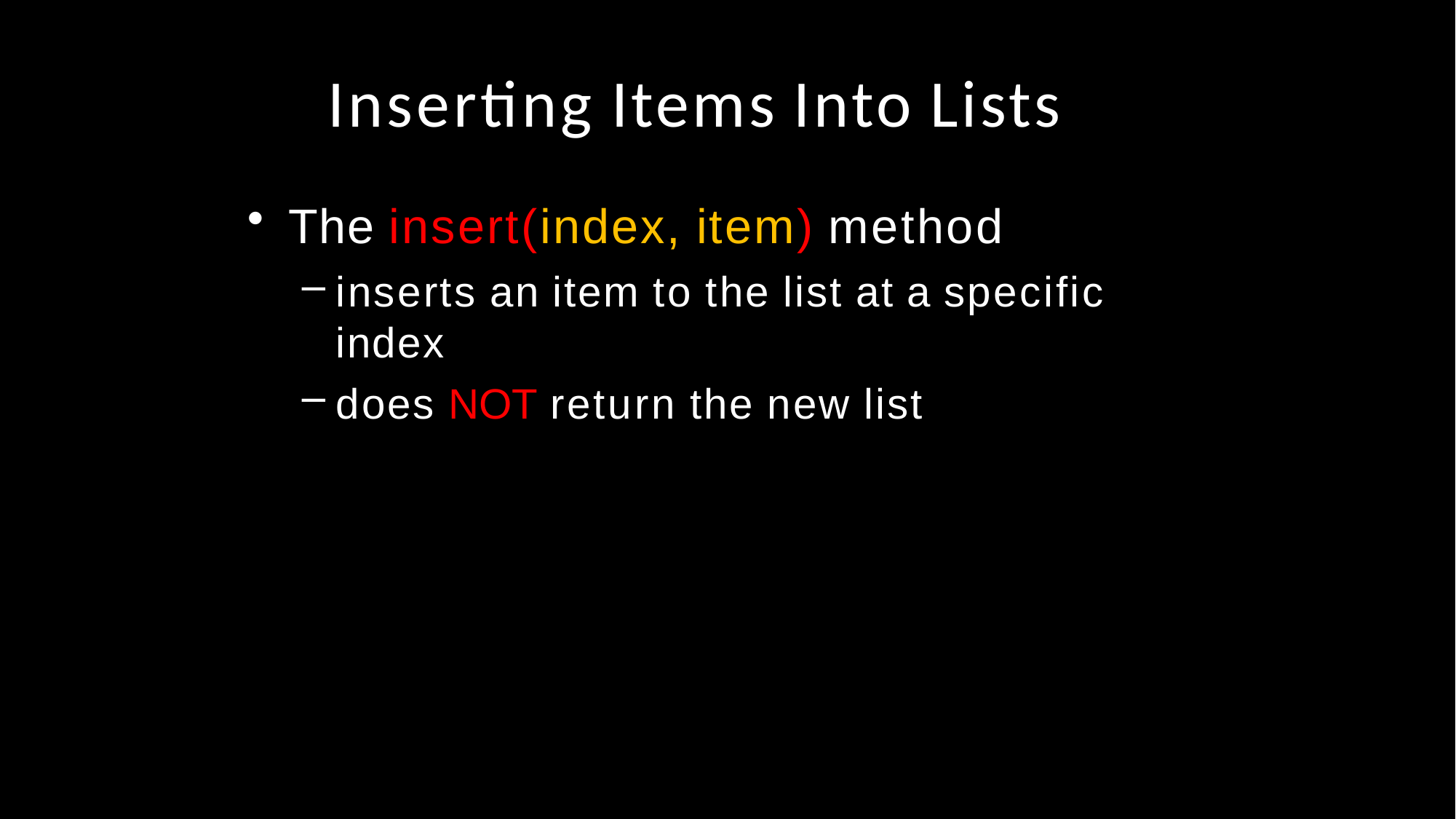

# Inserting Items Into Lists
The insert(index, item) method
inserts an item to the list at a specific index
does NOT return the new list